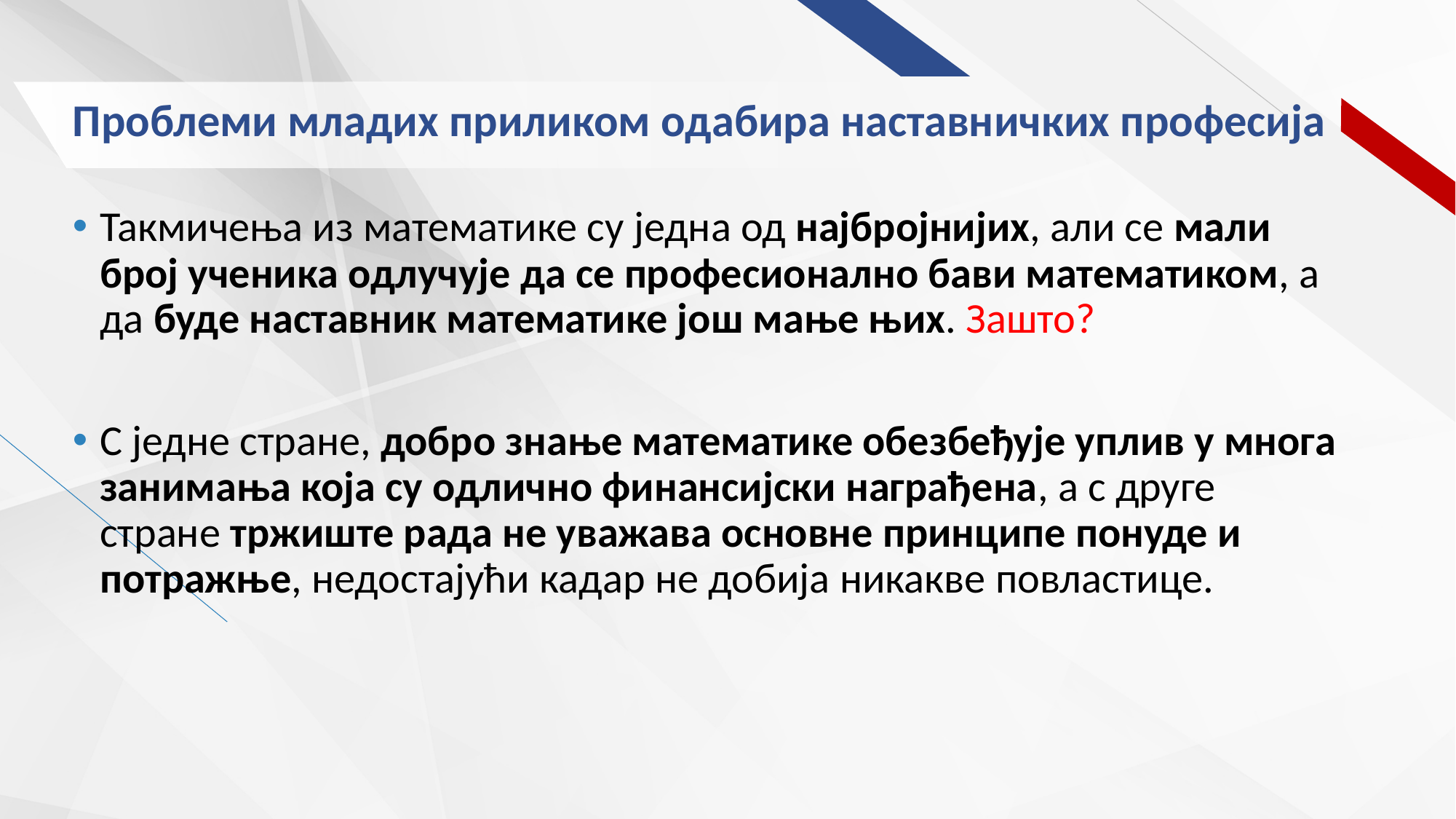

# Проблеми младих приликом одабира наставничких професија
Такмичења из математике су једна од најбројнијих, али се мали број ученика одлучује да се професионално бави математиком, а да буде наставник математике још мање њих. Зашто?

С једне стране, добро знање математике обезбеђује уплив у многа занимања која су одлично финансијски награђена, а с друге стране тржиште рада не уважава основне принципе понуде и потражње, недостајући кадар не добија никакве повластице.